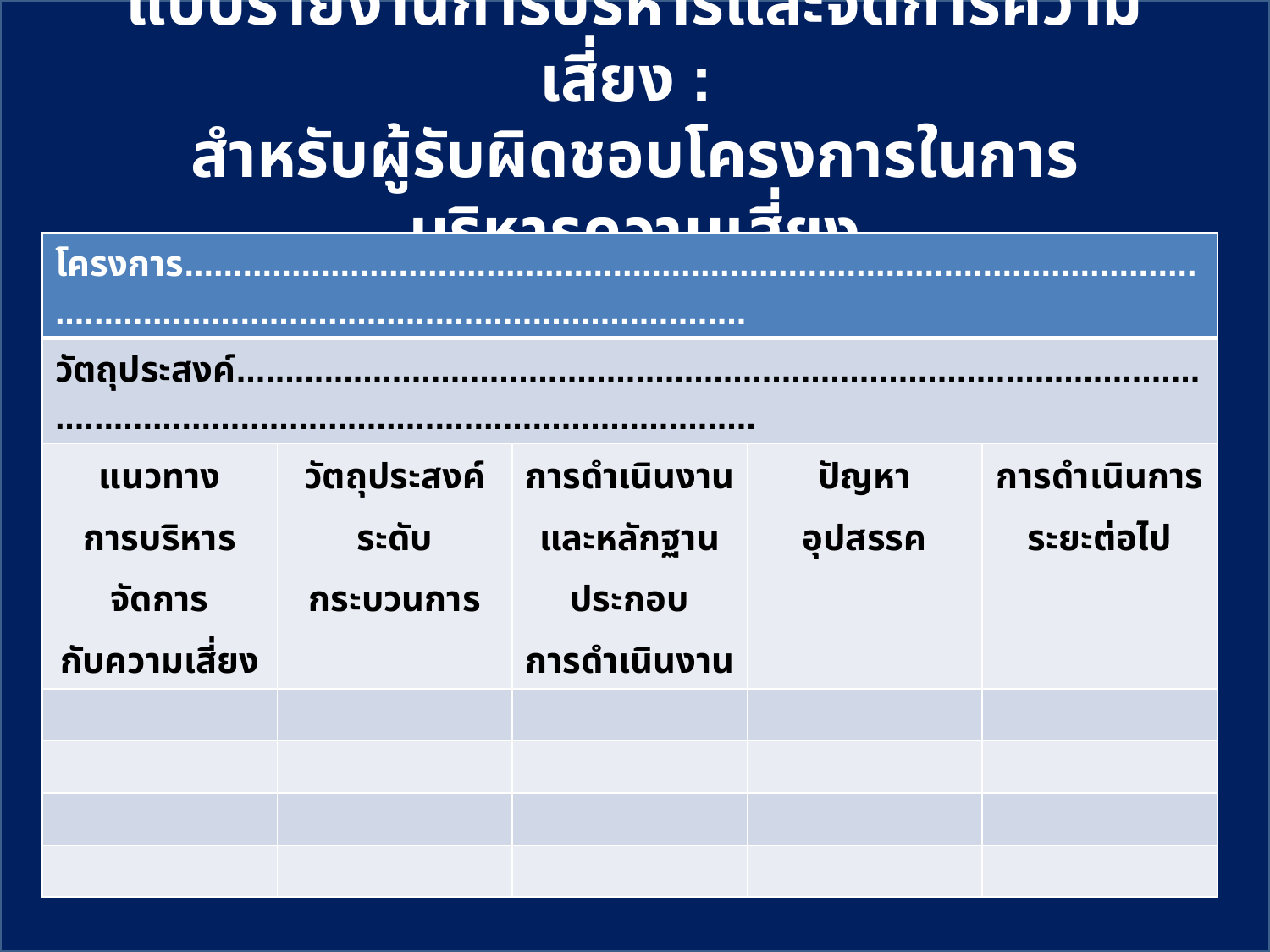

# แบบรายงานการบริหารและจัดการความเสี่ยง : สำหรับผู้รับผิดชอบโครงการในการบริหารความเสี่ยง
| โครงการ............................................................................................................................................................................... |  |  |  |  |
| --- | --- | --- | --- | --- |
| วัตถุประสงค์........................................................................................................................................................................... |  |  |  |  |
| แนวทาง การบริหารจัดการ กับความเสี่ยง | วัตถุประสงค์ ระดับกระบวนการ | การดำเนินงาน และหลักฐาน ประกอบ การดำเนินงาน | ปัญหาอุปสรรค | การดำเนินการ ระยะต่อไป |
|  |  |  |  |  |
|  |  |  |  |  |
|  |  |  |  |  |
|  |  |  |  |  |